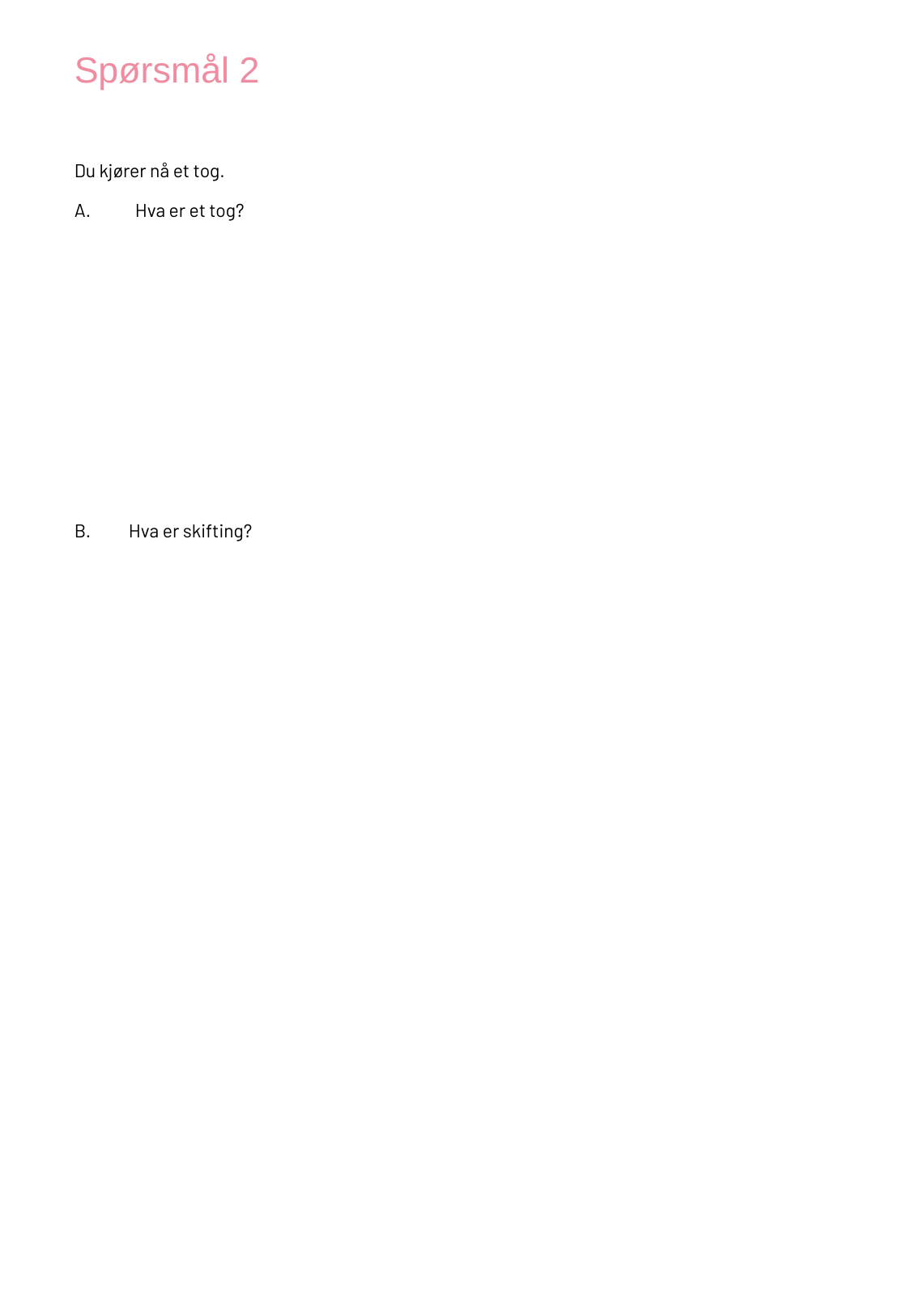

Spørsmål 2
Du kjører nå et tog.
Hva er et tog?

Hva er skifting?